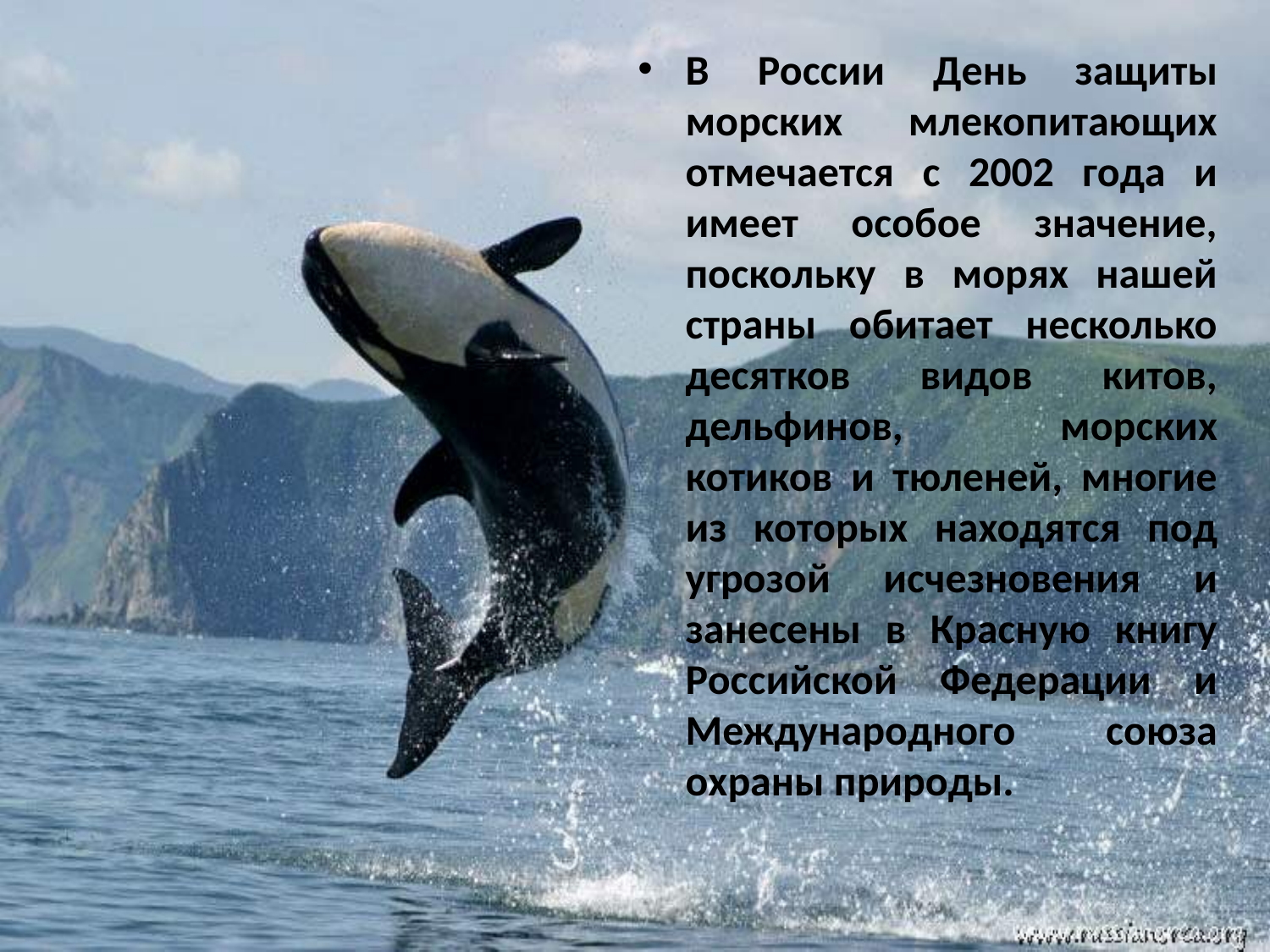

В России День защиты морских млекопитающих отмечается с 2002 года и имеет особое значение, поскольку в морях нашей страны обитает несколько десятков видов китов, дельфинов, морских котиков и тюленей, многие из которых находятся под угрозой исчезновения и занесены в Красную книгу Российской Федерации и Международного союза охраны природы.